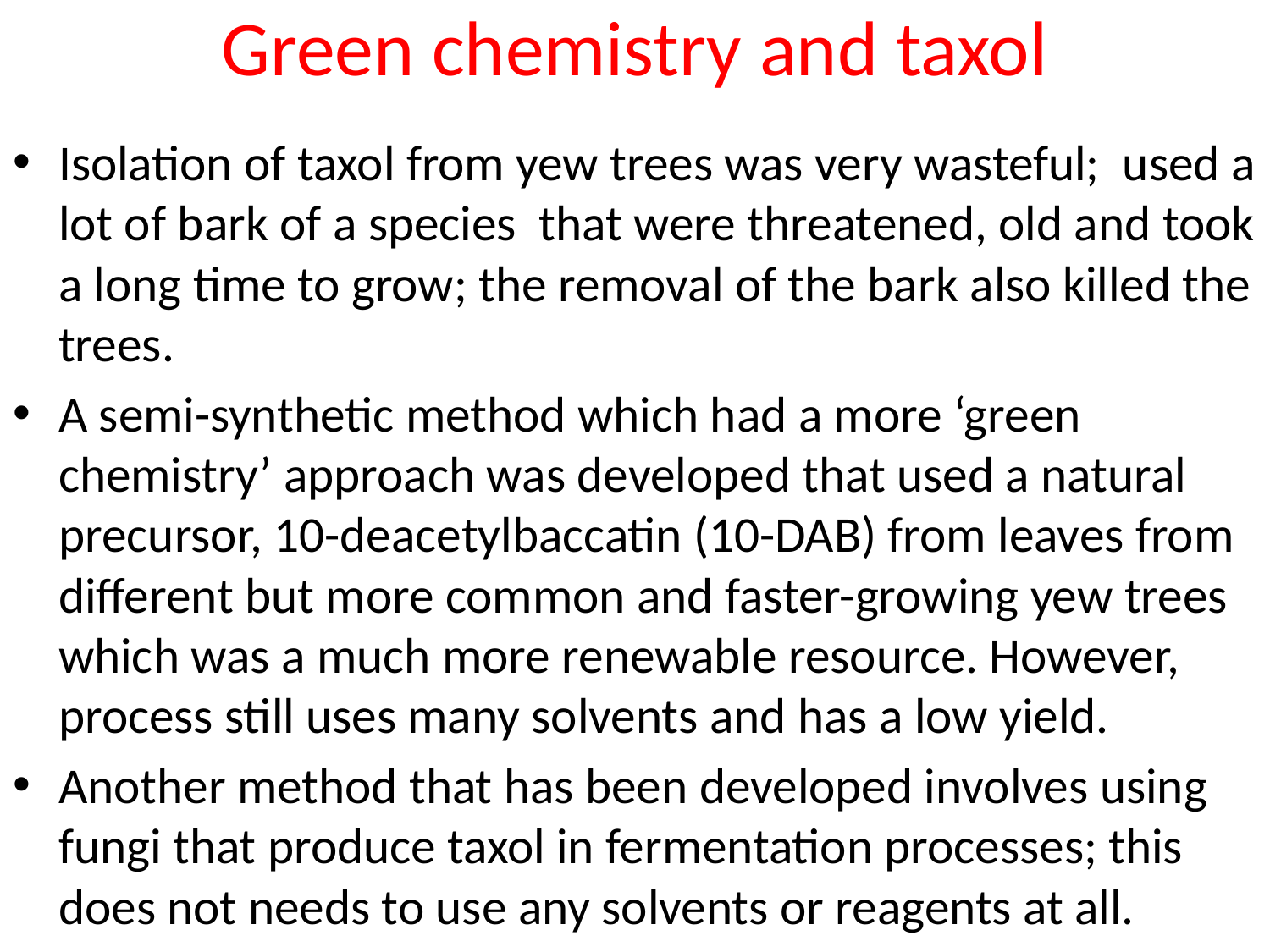

# Green chemistry and taxol
Isolation of taxol from yew trees was very wasteful;  used a lot of bark of a species  that were threatened, old and took a long time to grow; the removal of the bark also killed the trees.
A semi-synthetic method which had a more ‘green chemistry’ approach was developed that used a natural precursor, 10-deacetylbaccatin (10-DAB) from leaves from different but more common and faster-growing yew trees which was a much more renewable resource. However, process still uses many solvents and has a low yield.
Another method that has been developed involves using fungi that produce taxol in fermentation processes; this does not needs to use any solvents or reagents at all.